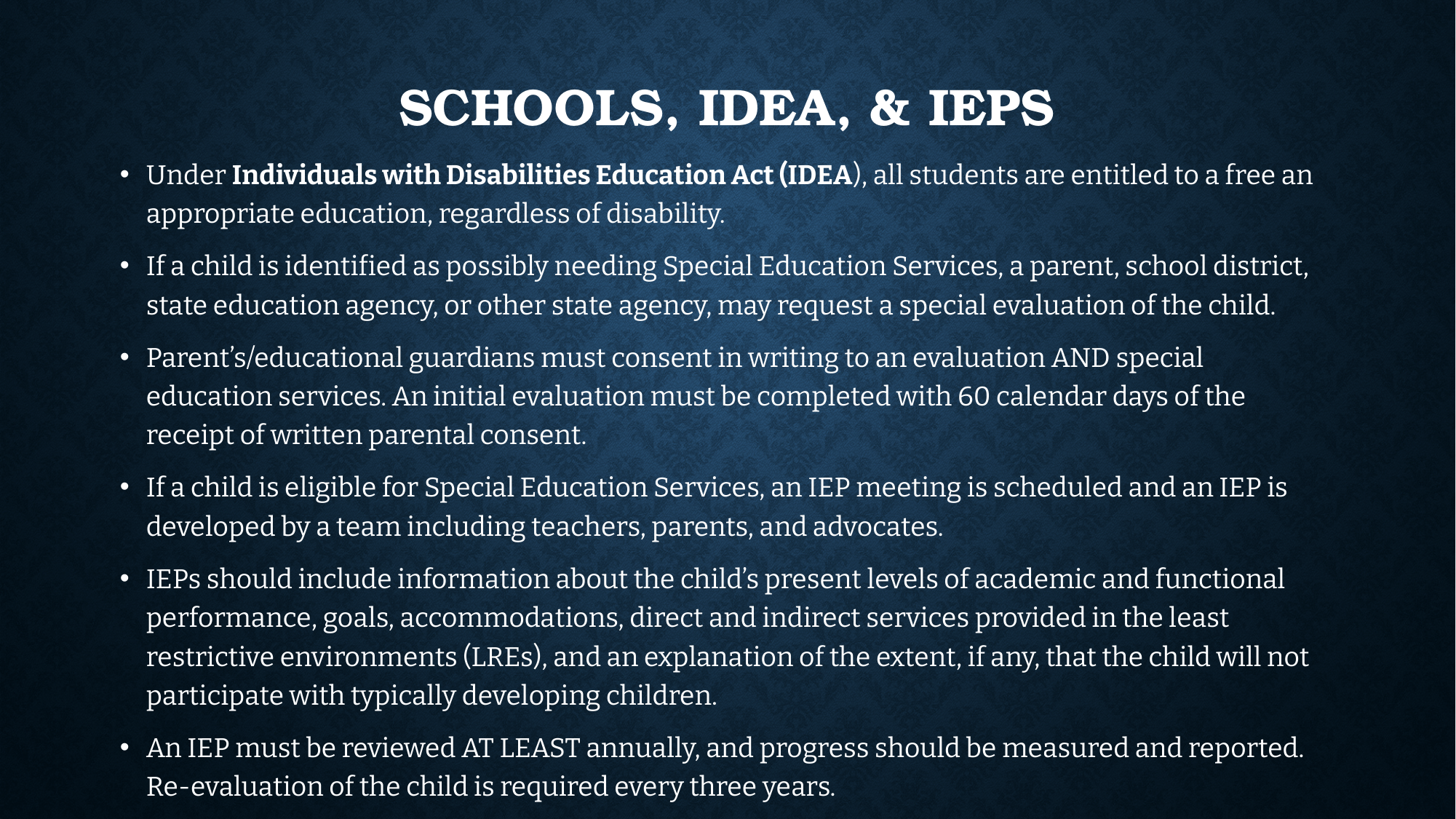

# Schools, IDEA, & IEPs
Under Individuals with Disabilities Education Act (IDEA), all students are entitled to a free an appropriate education, regardless of disability.
If a child is identified as possibly needing Special Education Services, a parent, school district, state education agency, or other state agency, may request a special evaluation of the child.
Parent’s/educational guardians must consent in writing to an evaluation AND special education services. An initial evaluation must be completed with 60 calendar days of the receipt of written parental consent.
If a child is eligible for Special Education Services, an IEP meeting is scheduled and an IEP is developed by a team including teachers, parents, and advocates.
IEPs should include information about the child’s present levels of academic and functional performance, goals, accommodations, direct and indirect services provided in the least restrictive environments (LREs), and an explanation of the extent, if any, that the child will not participate with typically developing children.
An IEP must be reviewed AT LEAST annually, and progress should be measured and reported. Re-evaluation of the child is required every three years.